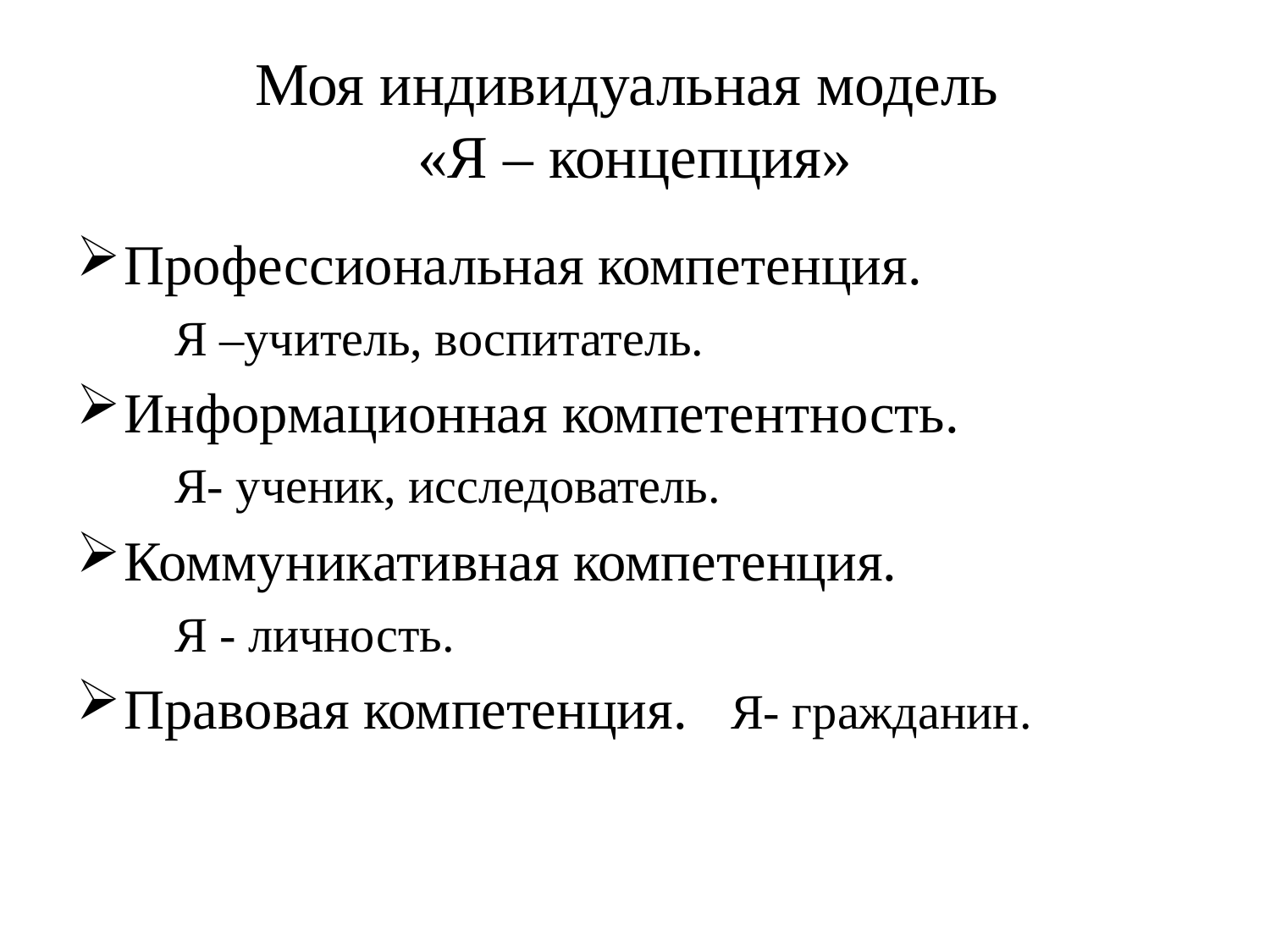

# Моя индивидуальная модель «Я – концепция»
Профессиональная компетенция.
        Я –учитель, воспитатель.
Информационная компетентность.
        Я- ученик, исследователь.
Коммуникативная компетенция.
        Я - личность.
Правовая компетенция.   Я- гражданин.